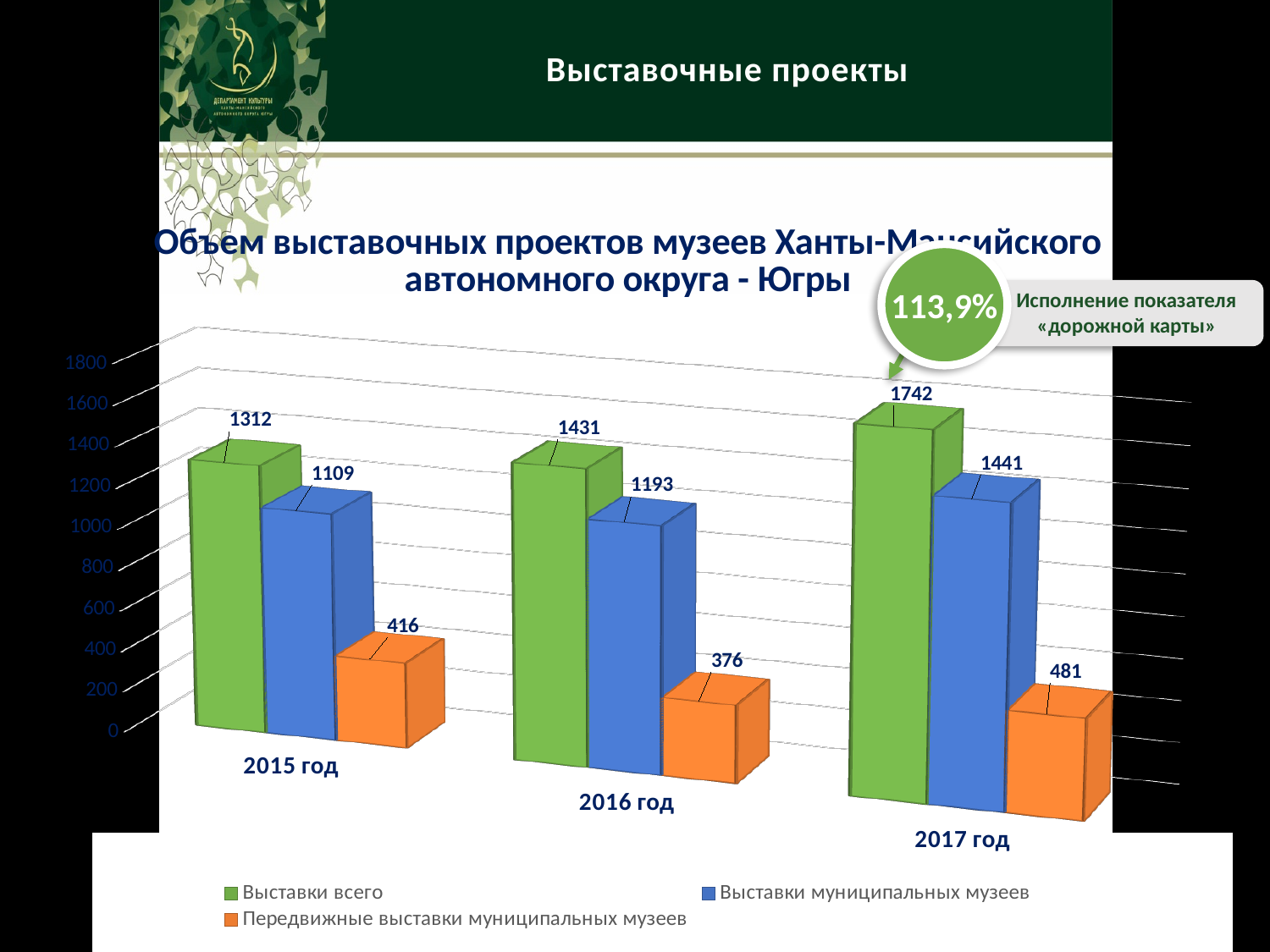

Выставочные проекты

[unsupported chart]

113,9%

Исполнение показателя «дорожной карты»